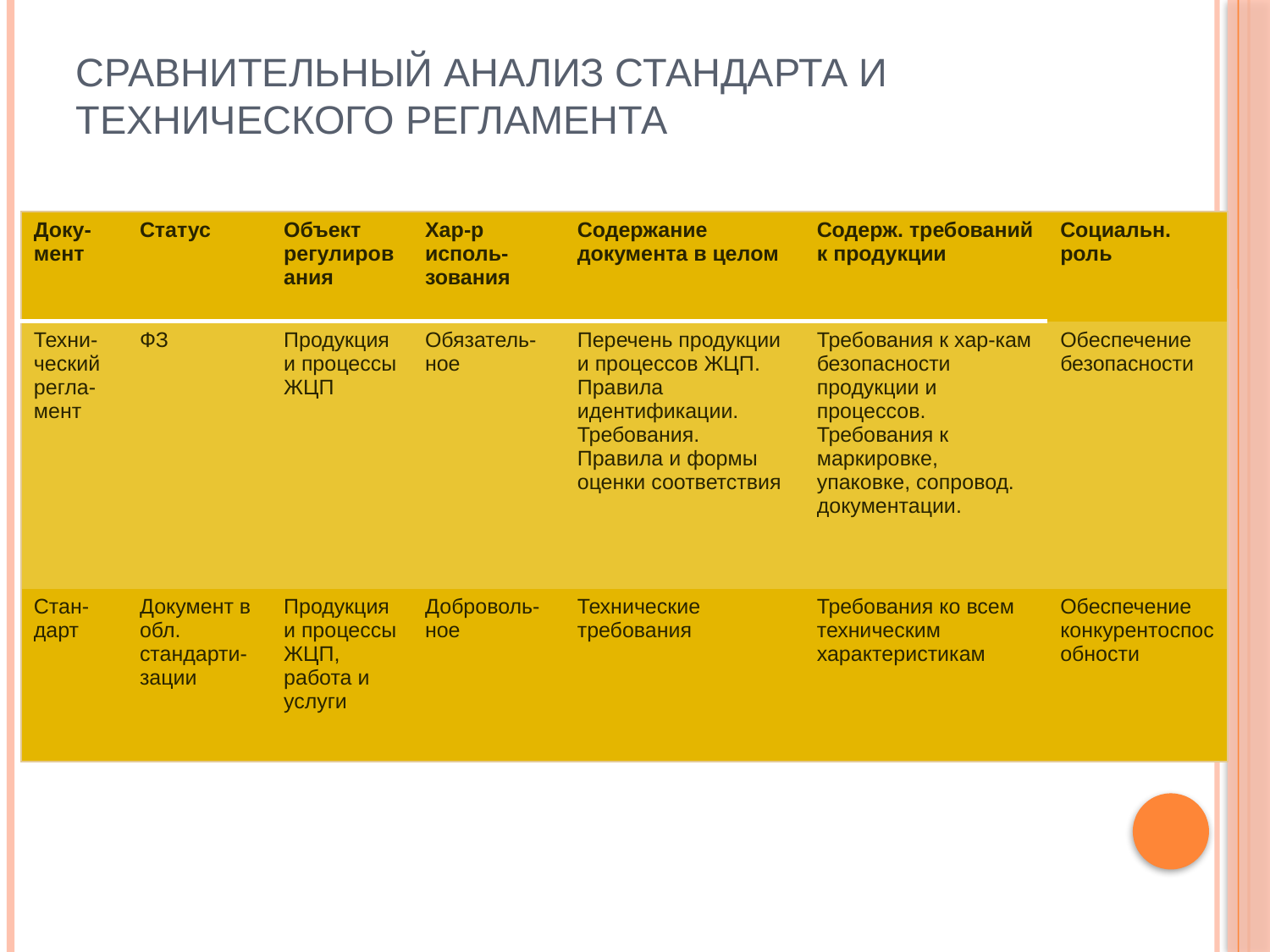

# Сравнительный анализ стандарта и технического регламента
| Доку-мент | Статус | Объект регулирования | Хар-р исполь-зования | Содержание документа в целом | Содерж. требований к продукции | Социальн. роль |
| --- | --- | --- | --- | --- | --- | --- |
| Техни-ческий регла-мент | ФЗ | Продукция и процессы ЖЦП | Обязатель-ное | Перечень продукции и процессов ЖЦП. Правила идентификации. Требования. Правила и формы оценки соответствия | Требования к хар-кам безопасности продукции и процессов. Требования к маркировке, упаковке, сопровод. документации. | Обеспечение безопасности |
| Стан-дарт | Документ в обл. стандарти-зации | Продукция и процессы ЖЦП, работа и услуги | Доброволь-ное | Технические требования | Требования ко всем техническим характеристикам | Обеспечение конкурентоспособности |